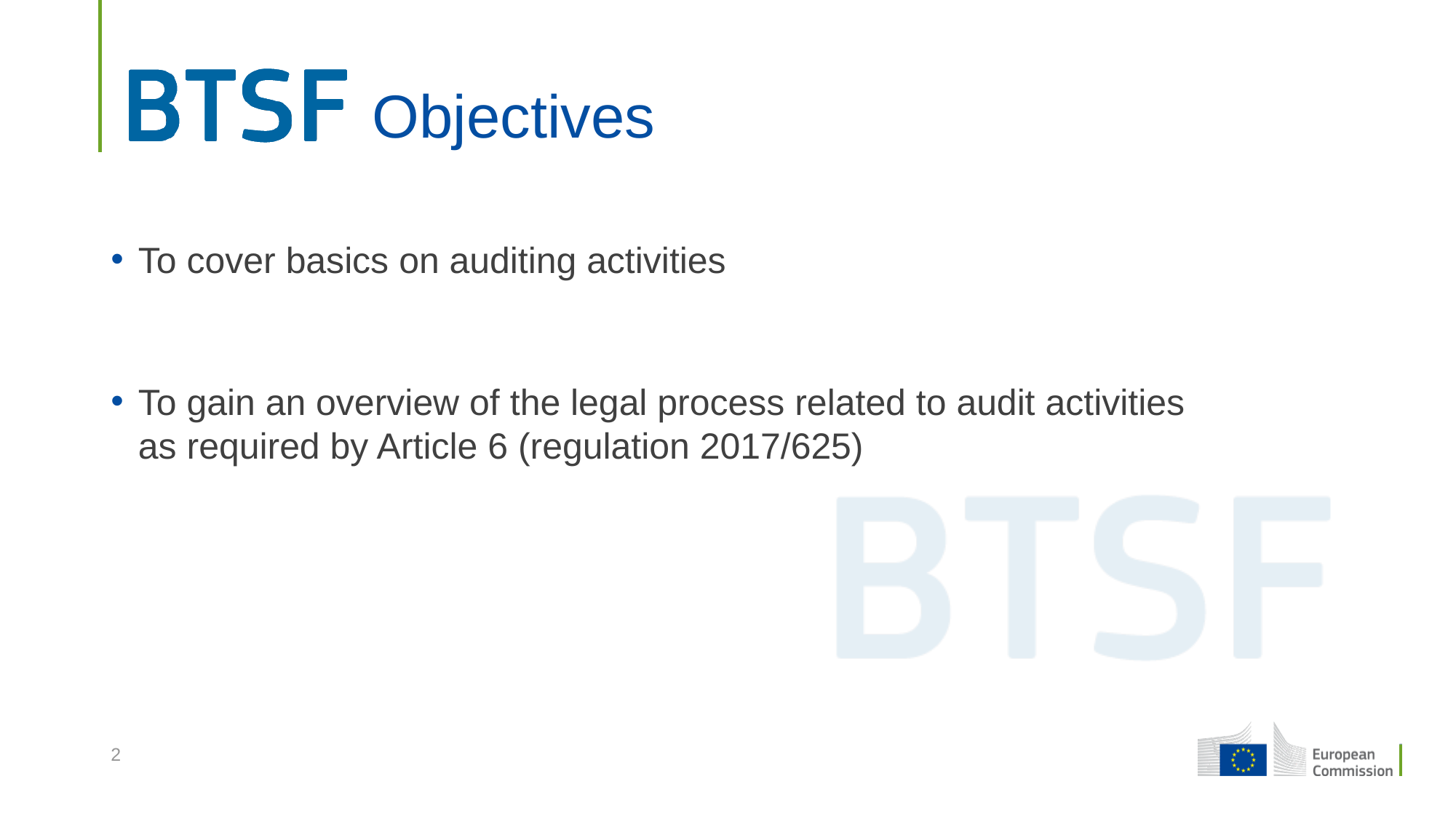

# Objectives
To cover basics on auditing activities

To gain an overview of the legal process related to audit activities as required by Article 6 (regulation 2017/625)

2